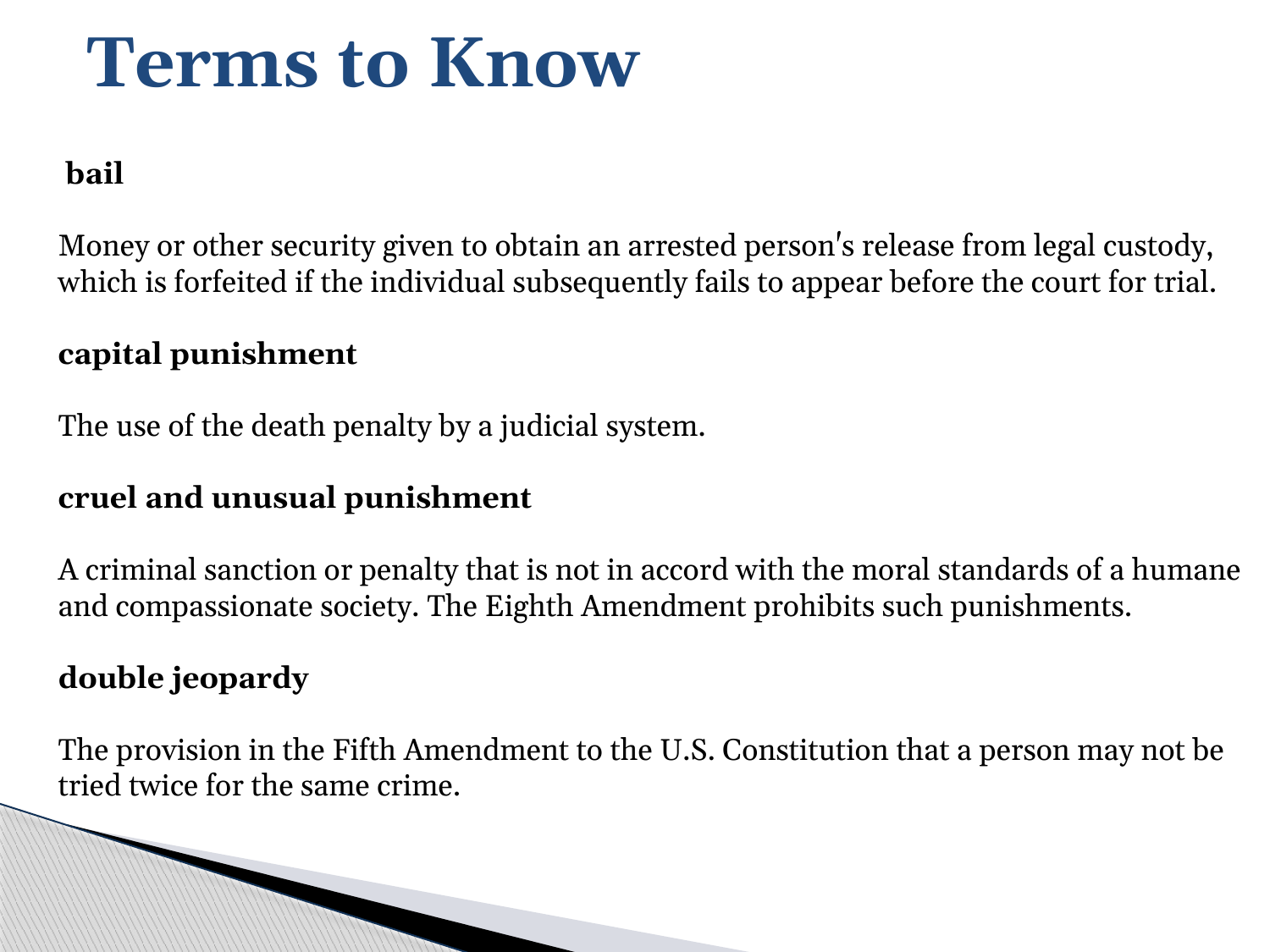

# Terms to Know
	 bail 
Money or other security given to obtain an arrested person's release from legal custody, which is forfeited if the individual subsequently fails to appear before the court for trial.   
capital punishment 
The use of the death penalty by a judicial system.  
cruel and unusual punishment 
A criminal sanction or penalty that is not in accord with the moral standards of a humane and compassionate society. The Eighth Amendment prohibits such punishments.   
double jeopardy 
The provision in the Fifth Amendment to the U.S. Constitution that a person may not be tried twice for the same crime.